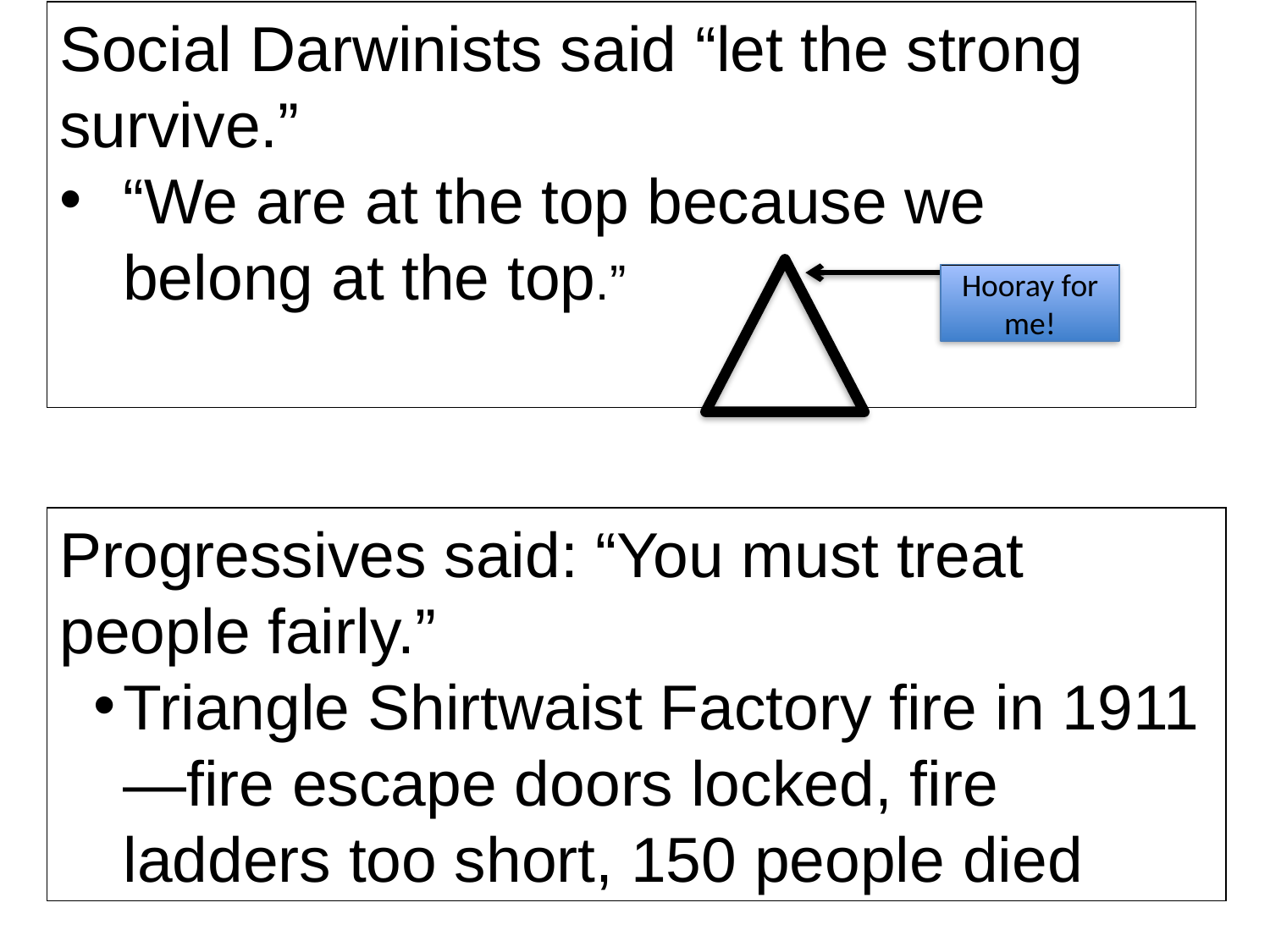

Social Darwinists said “let the strong survive.”
“We are at the top because we belong at the top.”

Hooray for me!
Progressives said: “You must treat people fairly.”
Triangle Shirtwaist Factory fire in 1911—fire escape doors locked, fire ladders too short, 150 people died